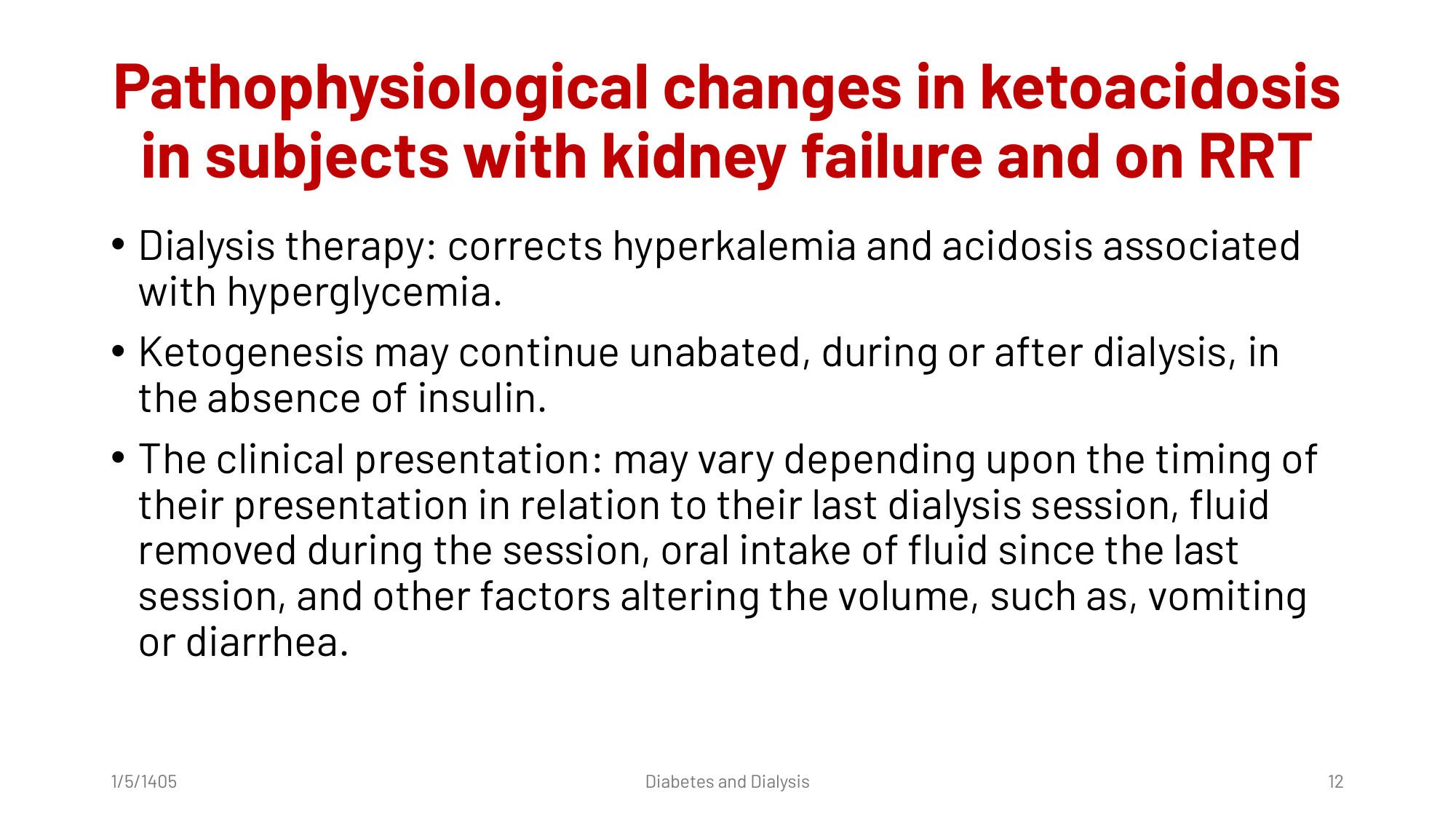

# Pathophysiological changes in ketoacidosis in subjects with kidney failure and on RRT
Dialysis therapy: corrects hyperkalemia and acidosis associated with hyperglycemia.
Ketogenesis may continue unabated, during or after dialysis, in the absence of insulin.
The clinical presentation: may vary depending upon the timing of their presentation in relation to their last dialysis session, fluid removed during the session, oral intake of fluid since the last session, and other factors altering the volume, such as, vomiting or diarrhea.
1/5/1405
Diabetes and Dialysis
12